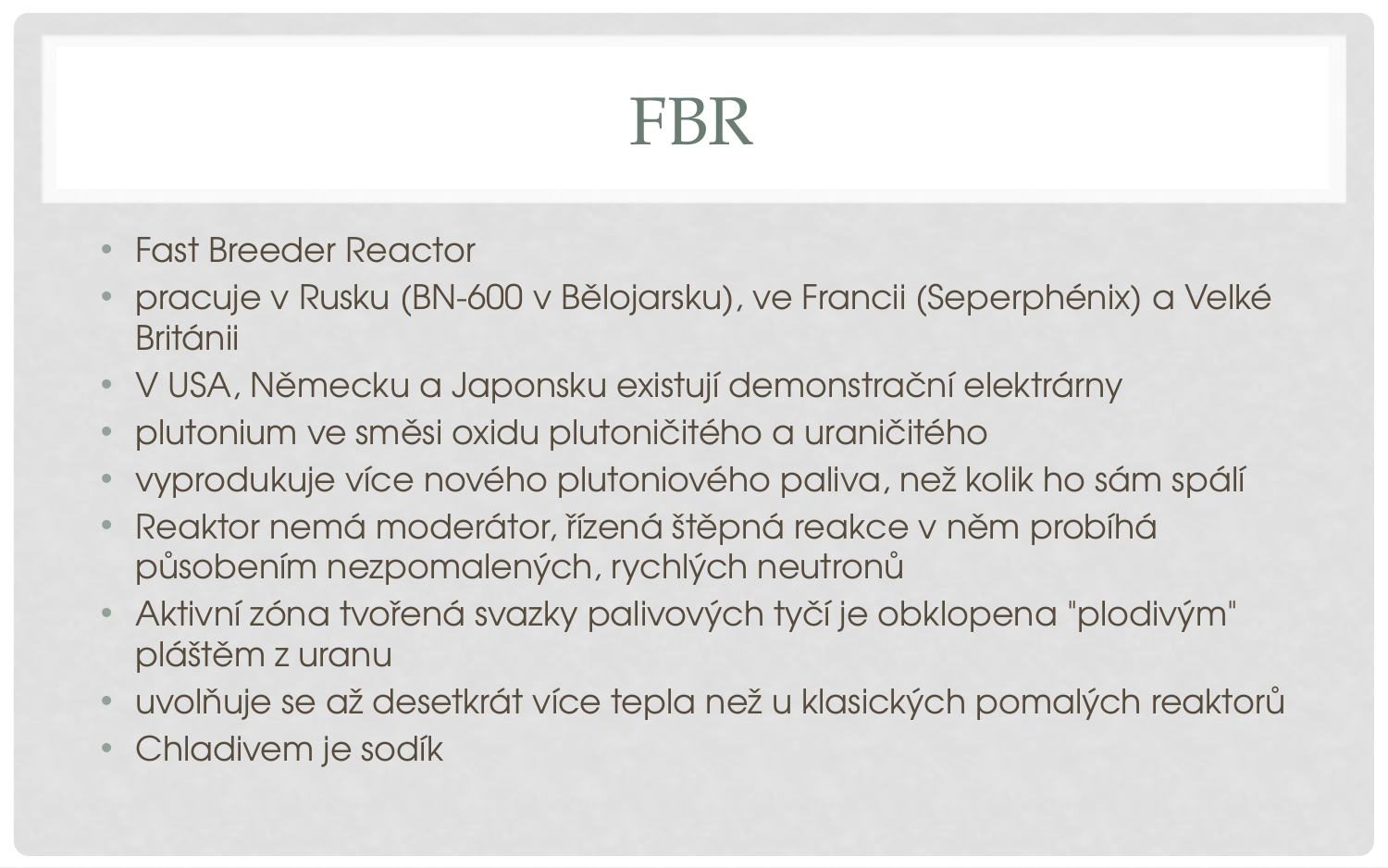

# FBR
Fast Breeder Reactor
pracuje v Rusku (BN-600 v Bělojarsku), ve Francii (Seperphénix) a Velké Británii
V USA, Německu a Japonsku existují demonstrační elektrárny
plutonium ve směsi oxidu plutoničitého a uraničitého
vyprodukuje více nového plutoniového paliva, než kolik ho sám spálí
Reaktor nemá moderátor, řízená štěpná reakce v něm probíhá působením nezpomalených, rychlých neutronů
Aktivní zóna tvořená svazky palivových tyčí je obklopena "plodivým" pláštěm z uranu
uvolňuje se až desetkrát více tepla než u klasických pomalých reaktorů
Chladivem je sodík